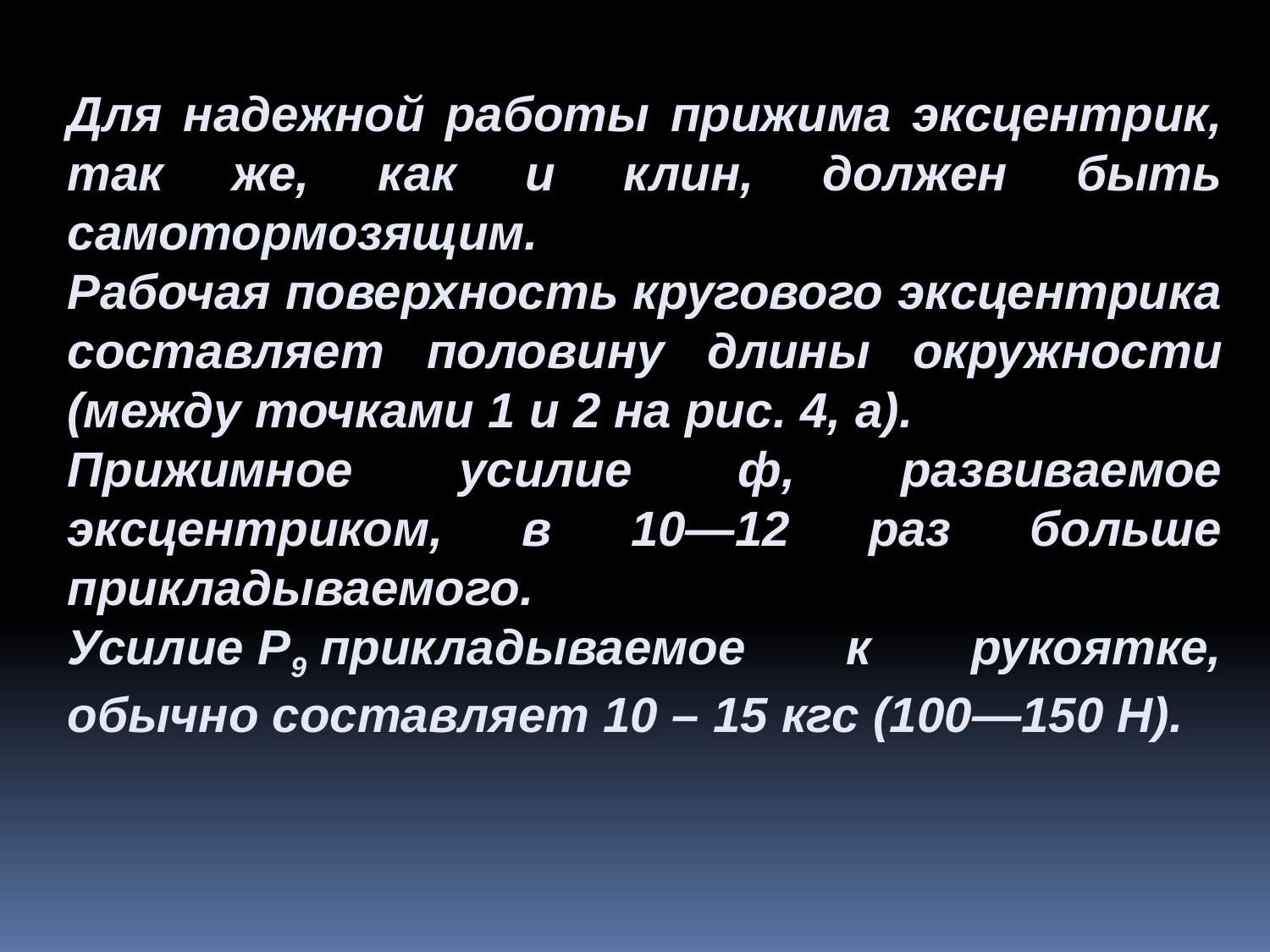

Для надежной работы прижима эксцентрик, так же, как и клин, должен быть самотормозящим.
Рабочая поверхность кругового эксцентрика составляет поло­вину длины окружности (между точками 1 и 2 на рис. 4, а).
При­жимное усилие ф, развиваемое эксцентриком, в 10—12 раз больше прикладываемого. Усилие Р9 прикладываемое к рукоятке, обычно составляет 10 – 15 кгс (100—150 Н).